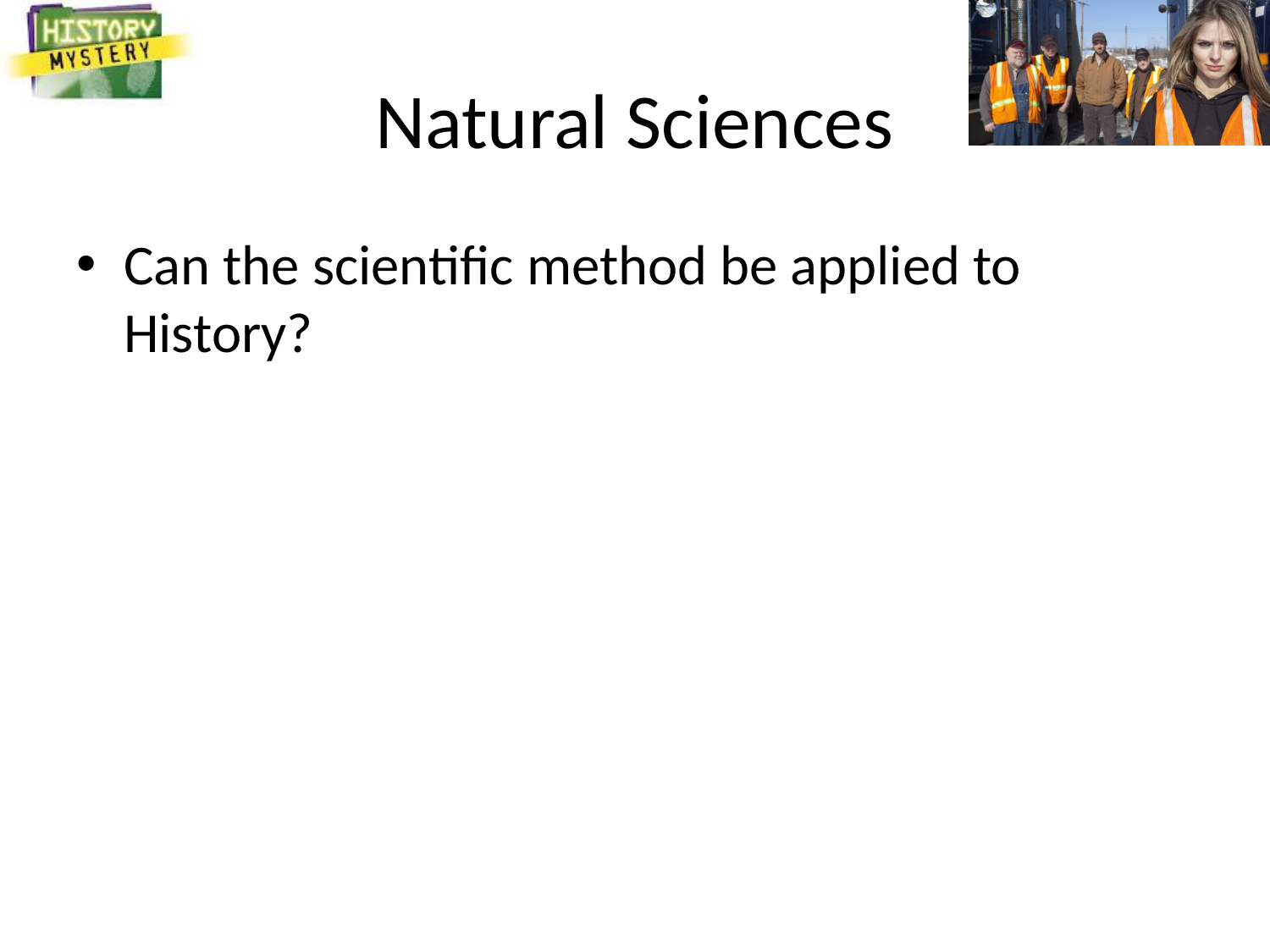

# Natural Sciences
Can the scientific method be applied to History?